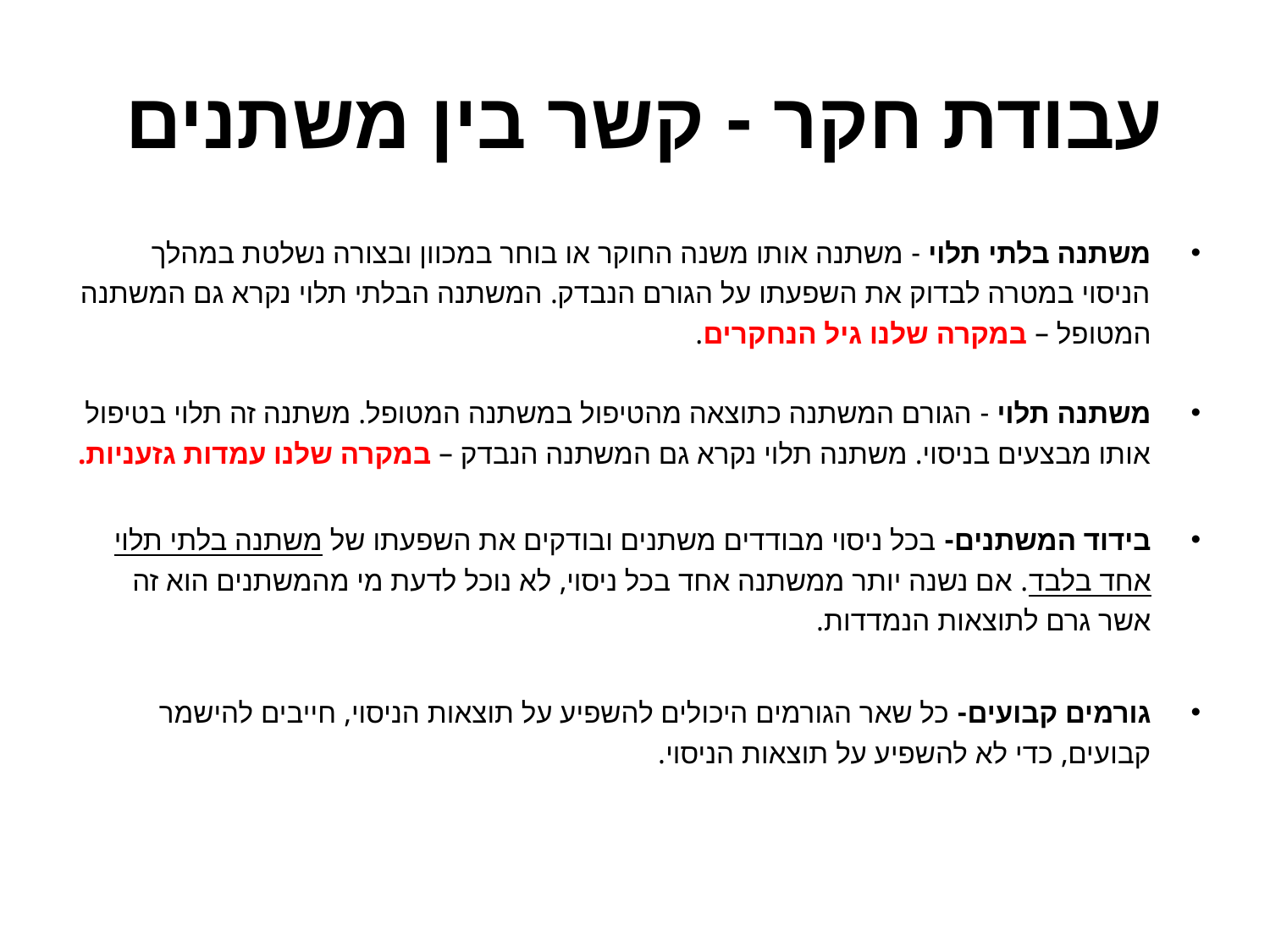

# עבודת חקר - קשר בין משתנים
משתנה בלתי תלוי - משתנה אותו משנה החוקר או בוחר במכוון ובצורה נשלטת במהלך הניסוי במטרה לבדוק את השפעתו על הגורם הנבדק. המשתנה הבלתי תלוי נקרא גם המשתנה המטופל – במקרה שלנו גיל הנחקרים.
משתנה תלוי - הגורם המשתנה כתוצאה מהטיפול במשתנה המטופל. משתנה זה תלוי בטיפול אותו מבצעים בניסוי. משתנה תלוי נקרא גם המשתנה הנבדק – במקרה שלנו עמדות גזעניות.
בידוד המשתנים- בכל ניסוי מבודדים משתנים ובודקים את השפעתו של משתנה בלתי תלוי אחד בלבד. אם נשנה יותר ממשתנה אחד בכל ניסוי, לא נוכל לדעת מי מהמשתנים הוא זה אשר גרם לתוצאות הנמדדות.

גורמים קבועים- כל שאר הגורמים היכולים להשפיע על תוצאות הניסוי, חייבים להישמר קבועים, כדי לא להשפיע על תוצאות הניסוי.